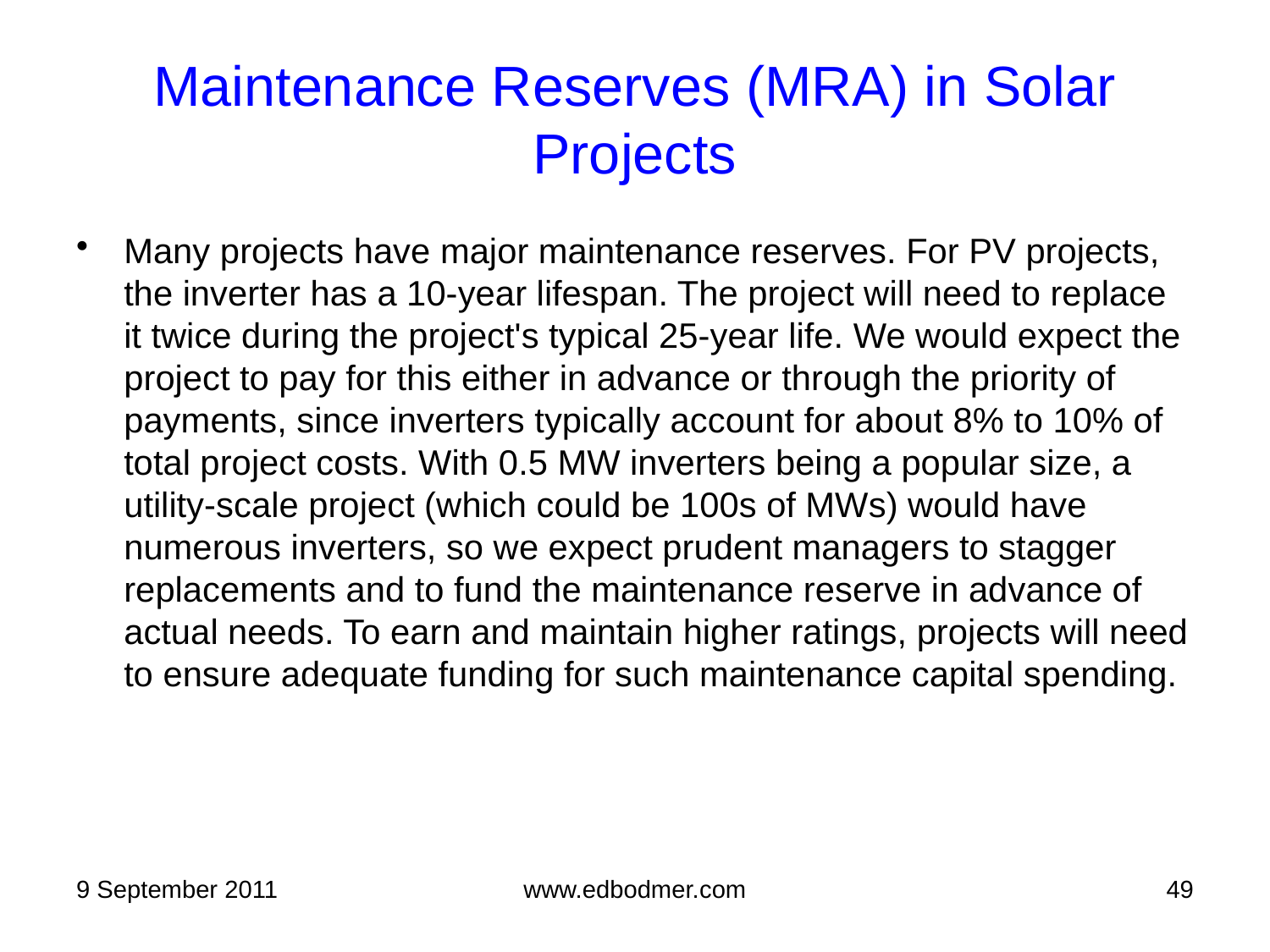

# Maintenance Reserves (MRA) in Solar Projects
Many projects have major maintenance reserves. For PV projects, the inverter has a 10-year lifespan. The project will need to replace it twice during the project's typical 25-year life. We would expect the project to pay for this either in advance or through the priority of payments, since inverters typically account for about 8% to 10% of total project costs. With 0.5 MW inverters being a popular size, a utility-scale project (which could be 100s of MWs) would have numerous inverters, so we expect prudent managers to stagger replacements and to fund the maintenance reserve in advance of actual needs. To earn and maintain higher ratings, projects will need to ensure adequate funding for such maintenance capital spending.
9 September 2011
www.edbodmer.com
49